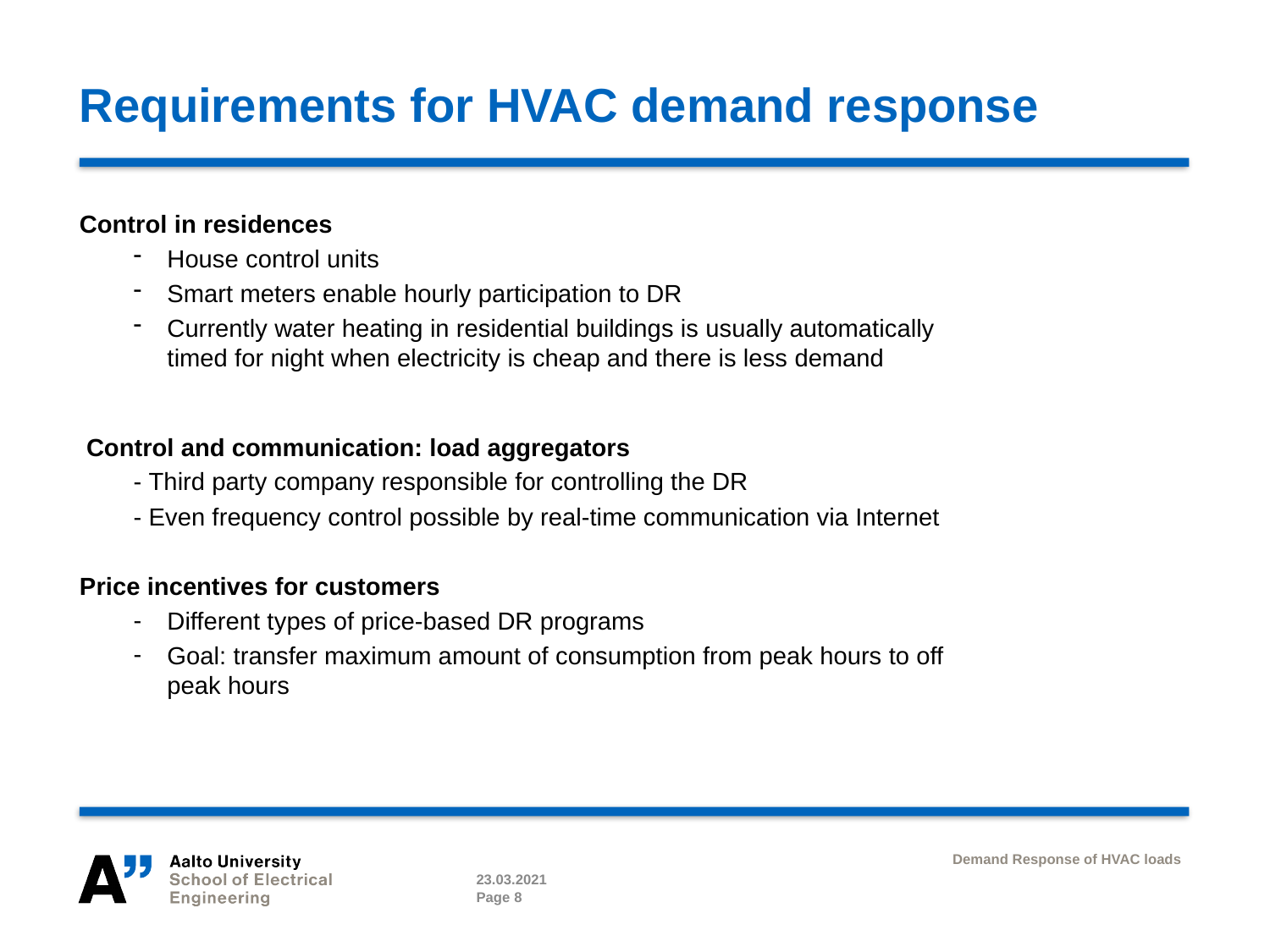

# Requirements for HVAC demand response
Control in residences
House control units
Smart meters enable hourly participation to DR
Currently water heating in residential buildings is usually automatically timed for night when electricity is cheap and there is less demand

Control and communication: load aggregators
- Third party company responsible for controlling the DR
- Even frequency control possible by real-time communication via Internet

Price incentives for customers
Different types of price-based DR programs
Goal: transfer maximum amount of consumption from peak hours to off peak hours

Demand Response of HVAC loads
23.03.2021
Page 8